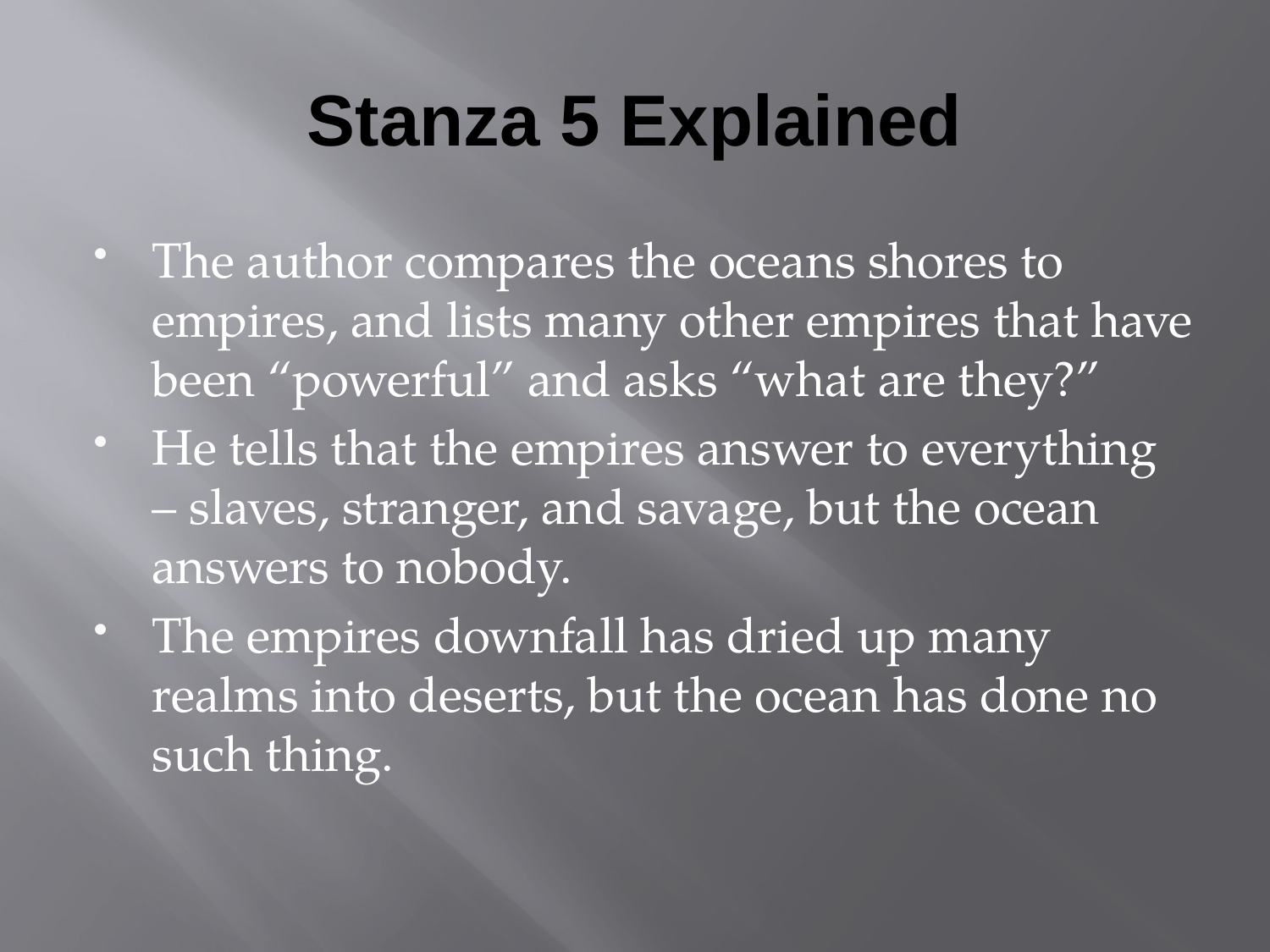

# Stanza 5 Explained
The author compares the oceans shores to empires, and lists many other empires that have been “powerful” and asks “what are they?”
He tells that the empires answer to everything – slaves, stranger, and savage, but the ocean answers to nobody.
The empires downfall has dried up many realms into deserts, but the ocean has done no such thing.